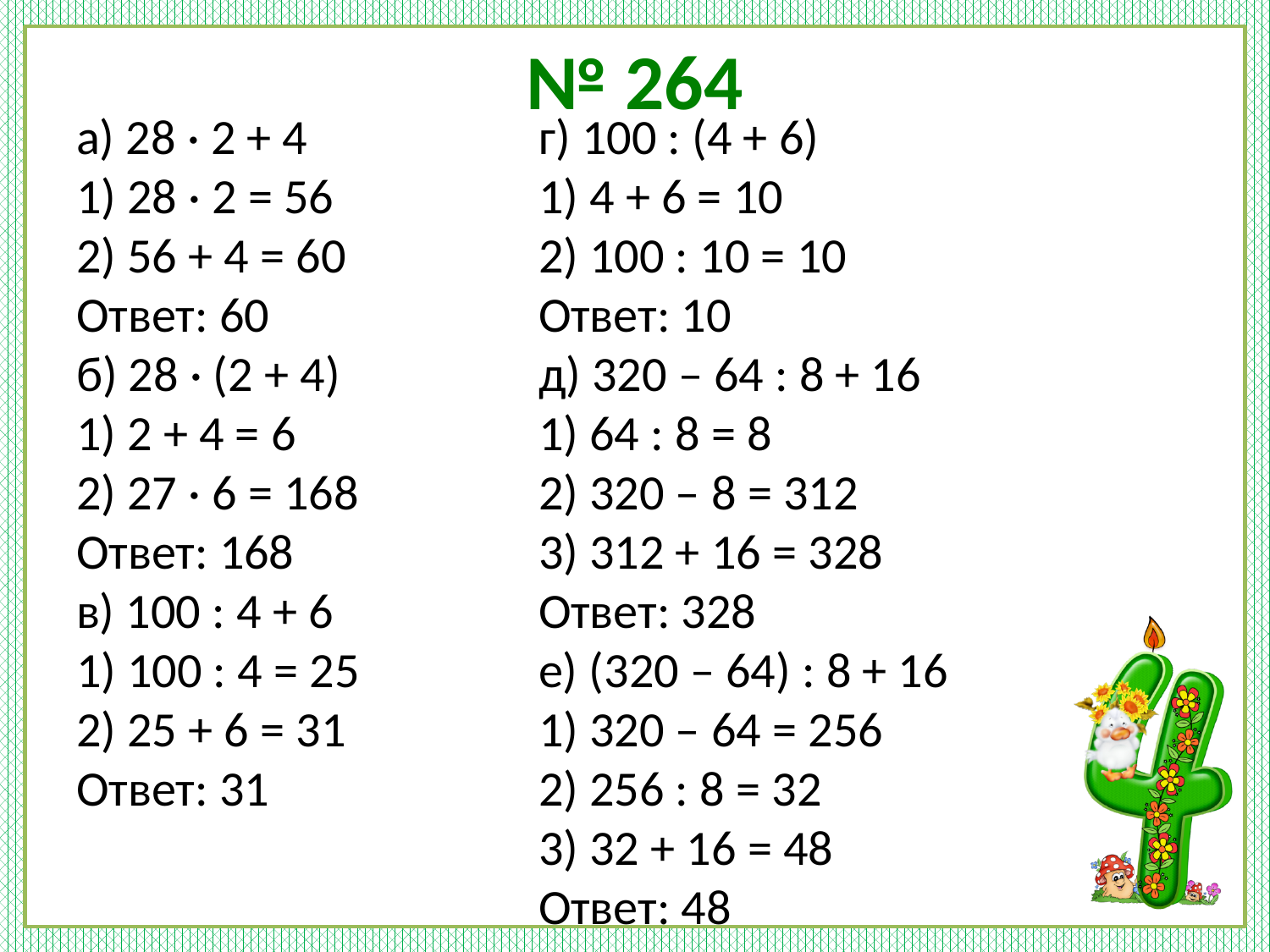

# № 264
а) 28 · 2 + 4
1) 28 · 2 = 56
2) 56 + 4 = 60
Ответ: 60
б) 28 · (2 + 4)
1) 2 + 4 = 6
2) 27 · 6 = 168
Ответ: 168
в) 100 : 4 + 6
1) 100 : 4 = 25
2) 25 + 6 = 31
Ответ: 31
г) 100 : (4 + 6)
1) 4 + 6 = 10
2) 100 : 10 = 10
Ответ: 10
д) 320 – 64 : 8 + 16
1) 64 : 8 = 8
2) 320 – 8 = 312
3) 312 + 16 = 328
Ответ: 328
е) (320 – 64) : 8 + 16
1) 320 – 64 = 256
2) 256 : 8 = 32
3) 32 + 16 = 48
Ответ: 48